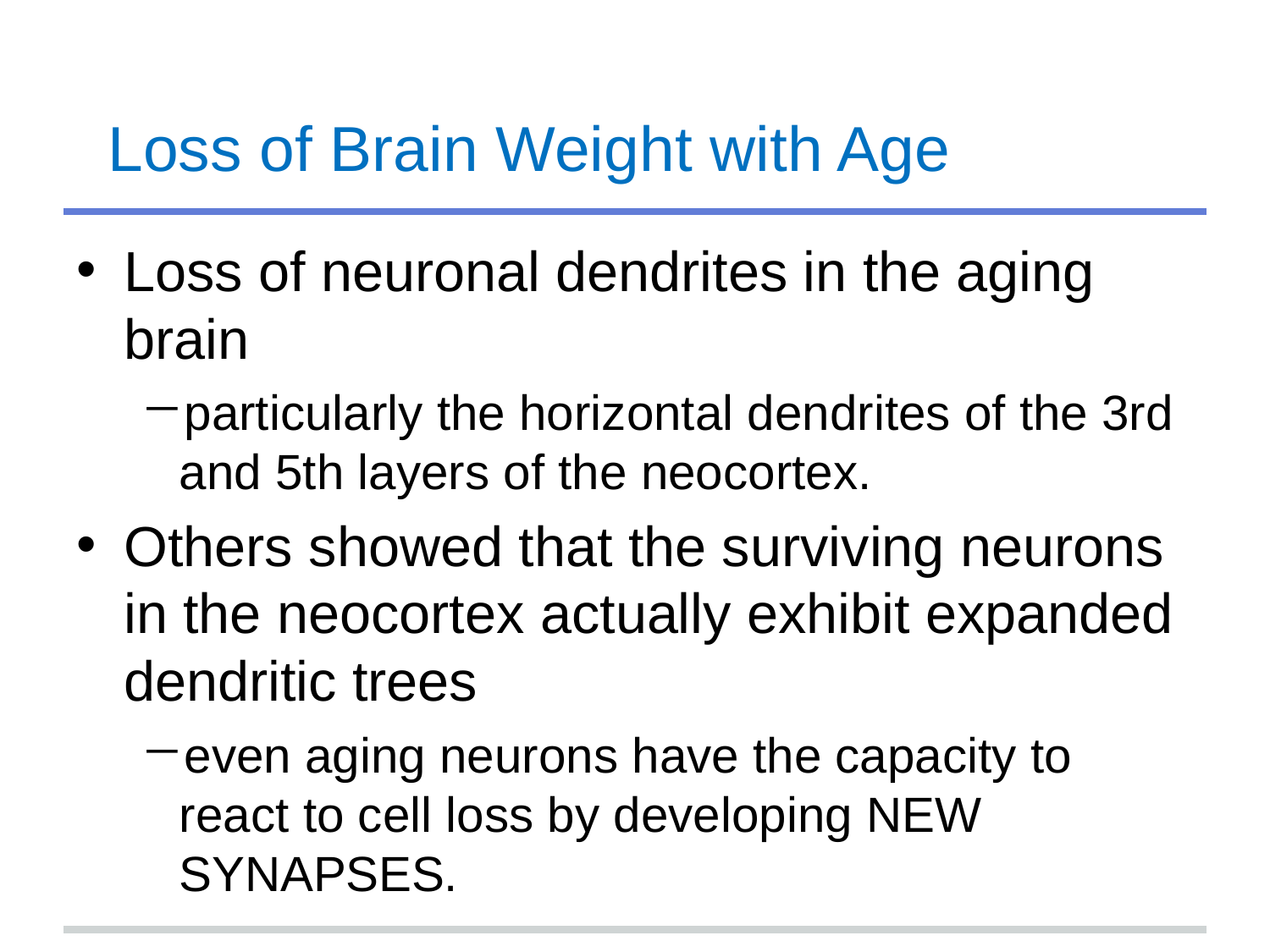

# Loss of Brain Weight with Age
Loss of neuronal dendrites in the aging brain
particularly the horizontal dendrites of the 3rd and 5th layers of the neocortex.
Others showed that the surviving neurons in the neocortex actually exhibit expanded dendritic trees
even aging neurons have the capacity to react to cell loss by developing NEW SYNAPSES.